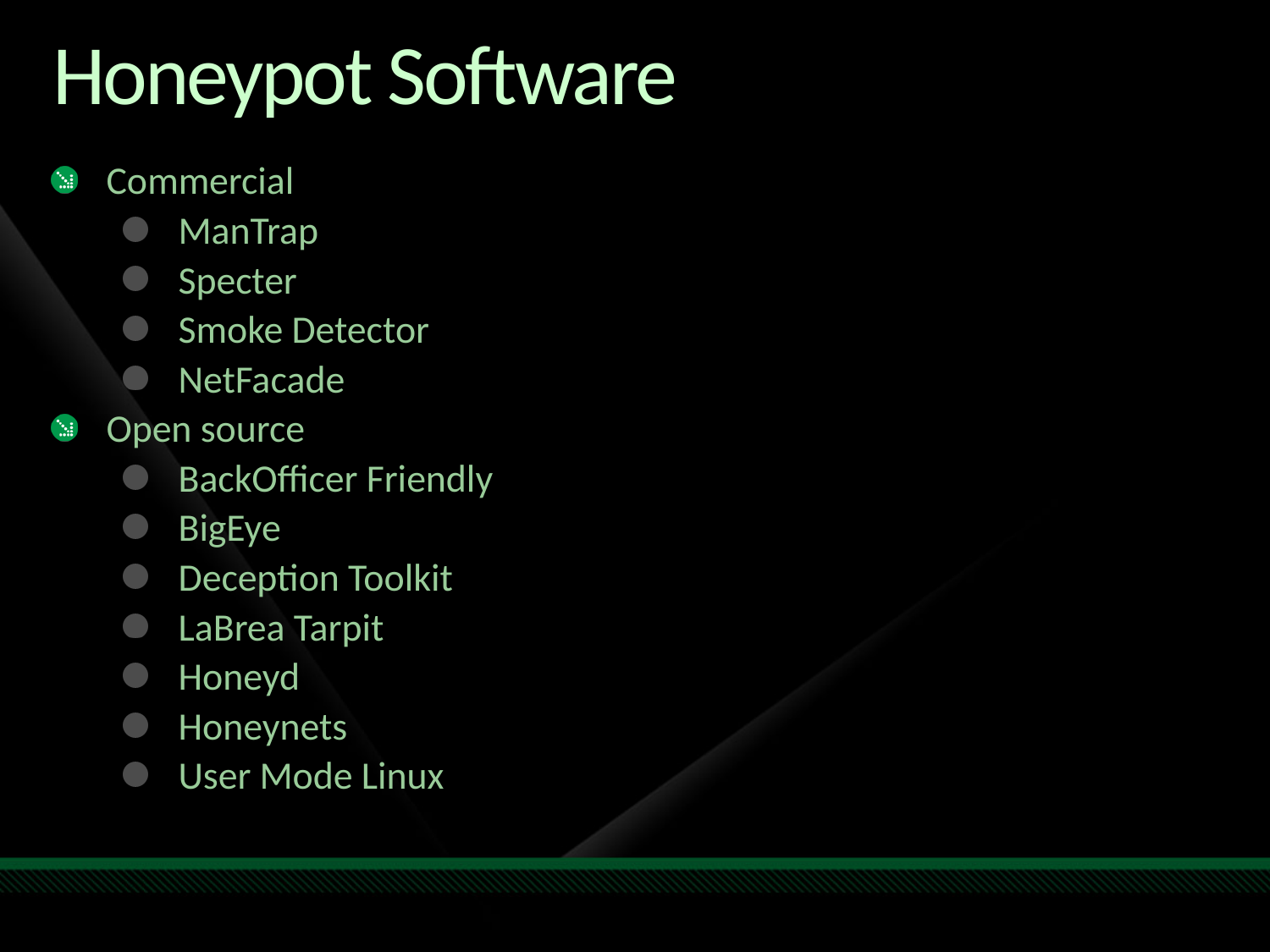

# Honeypot Software
Commercial
ManTrap
Specter
Smoke Detector
NetFacade
Open source
BackOfficer Friendly
BigEye
Deception Toolkit
LaBrea Tarpit
Honeyd
Honeynets
User Mode Linux